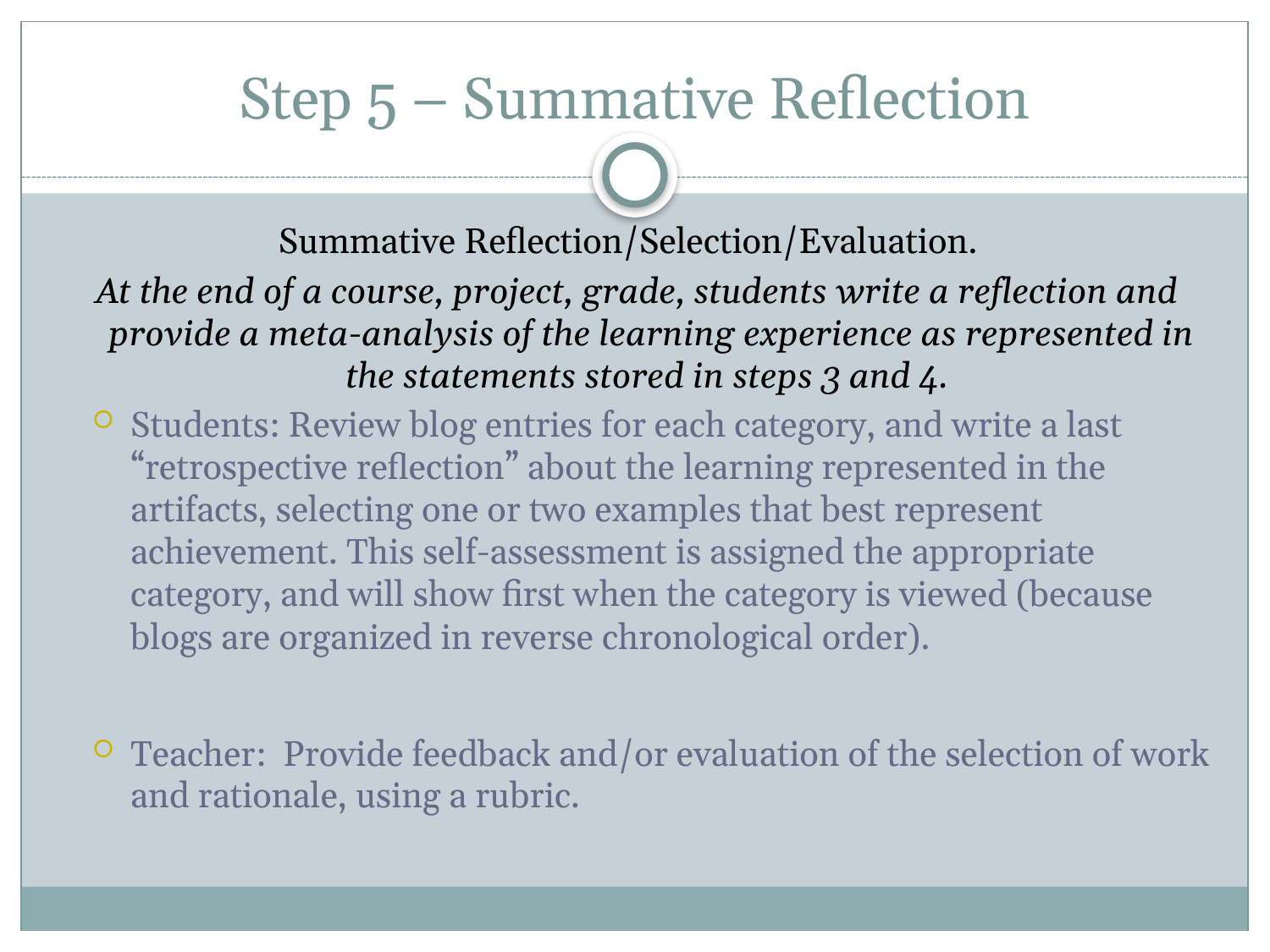

# Step 5 – Summative Reflection
Summative Reflection/Selection/Evaluation.
 At the end of a course, project, grade, students write a reflection and provide a meta-analysis of the learning experience as represented in the statements stored in steps 3 and 4.
Students: Review blog entries for each category, and write a last “retrospective reflection” about the learning represented in the artifacts, selecting one or two examples that best represent achievement. This self-assessment is assigned the appropriate category, and will show first when the category is viewed (because blogs are organized in reverse chronological order).

Teacher:  Provide feedback and/or evaluation of the selection of work and rationale, using a rubric.